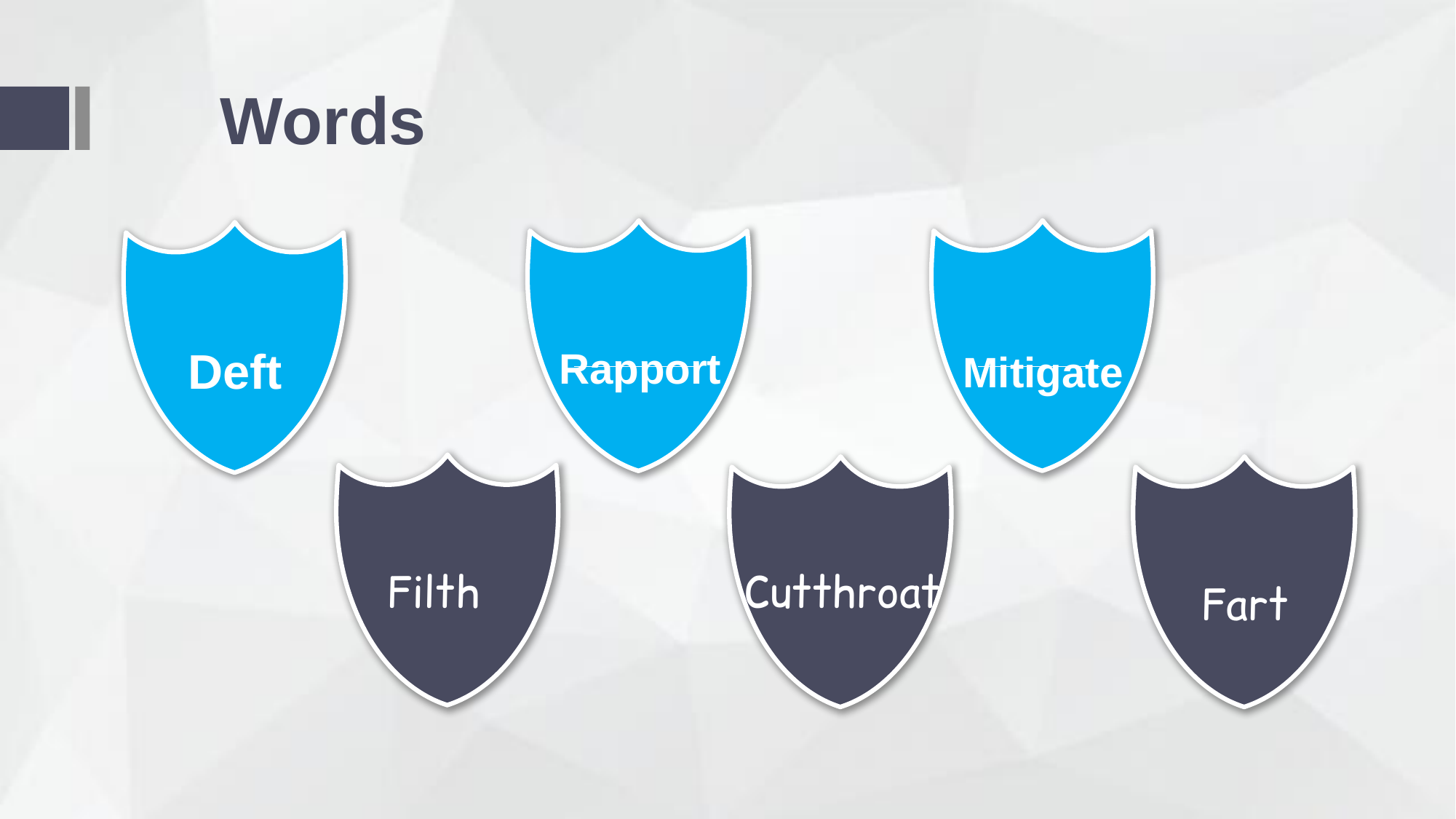

# Words

Rapport
Deft
Mitigate

Filth
Cutthroat
Fart